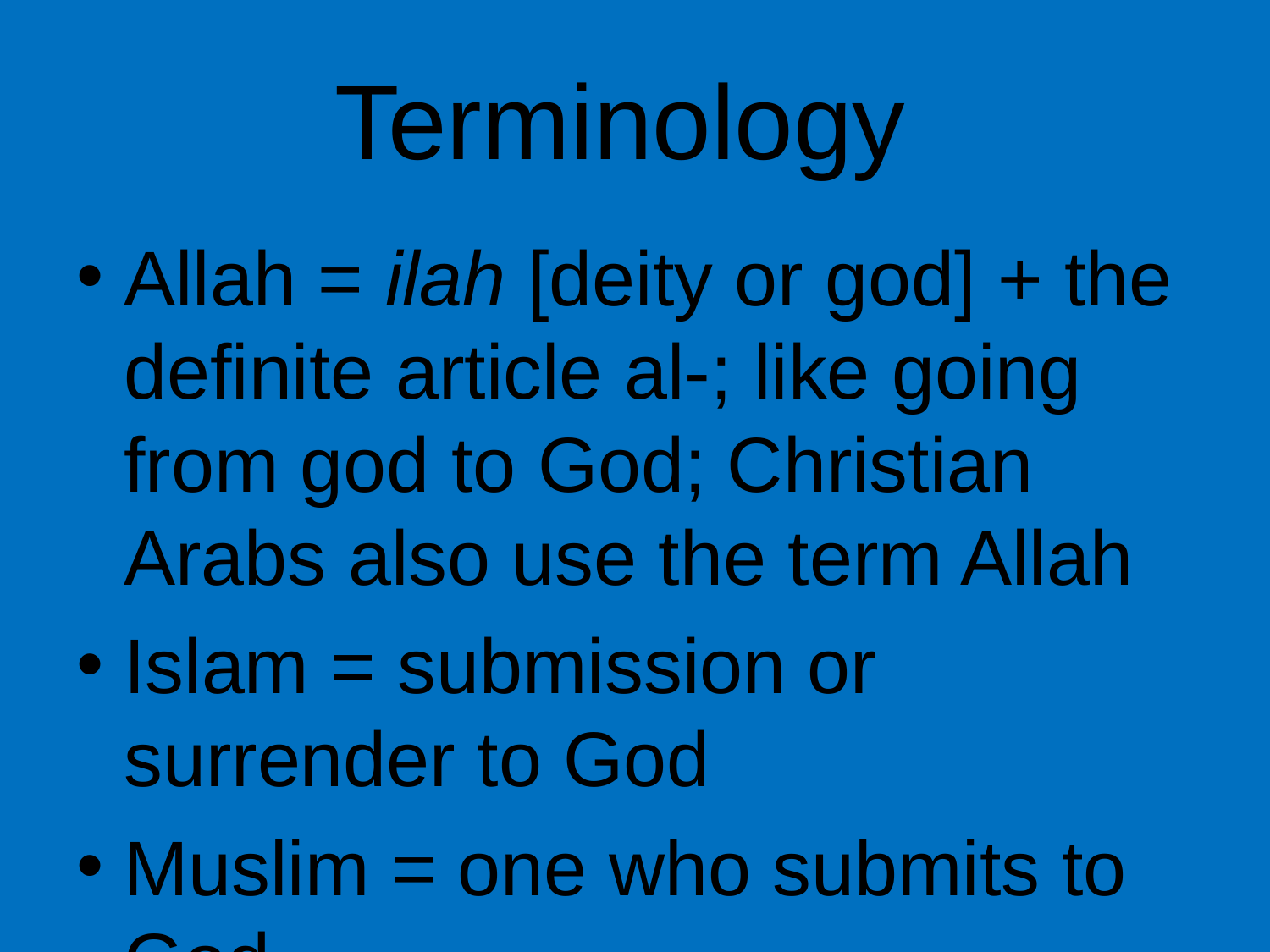

# Terminology
Allah = ilah [deity or god] + the definite article al-; like going from god to God; Christian Arabs also use the term Allah
Islam = submission or surrender to God
Muslim = one who submits to God